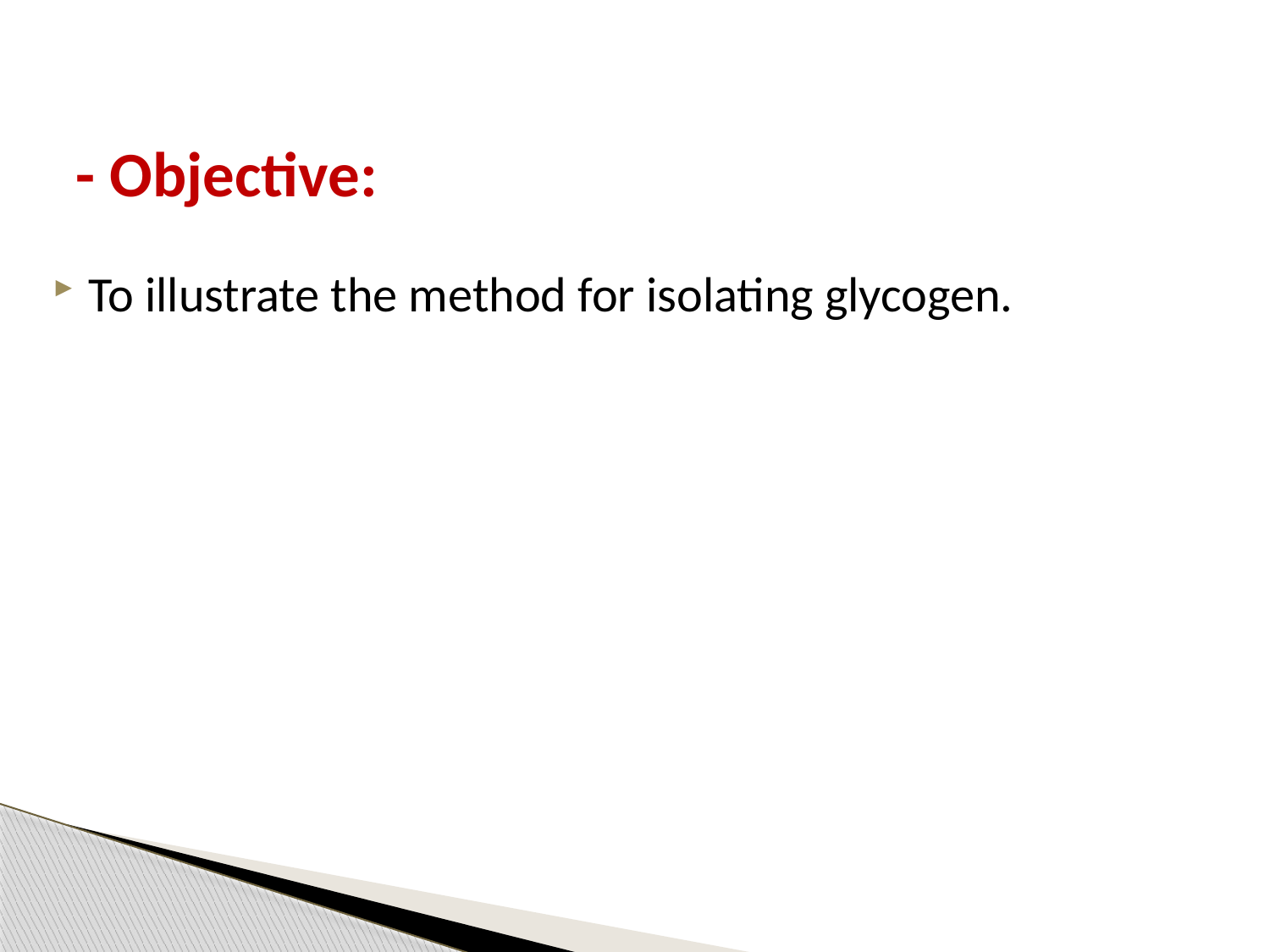

# - Objective:
To illustrate the method for isolating glycogen.